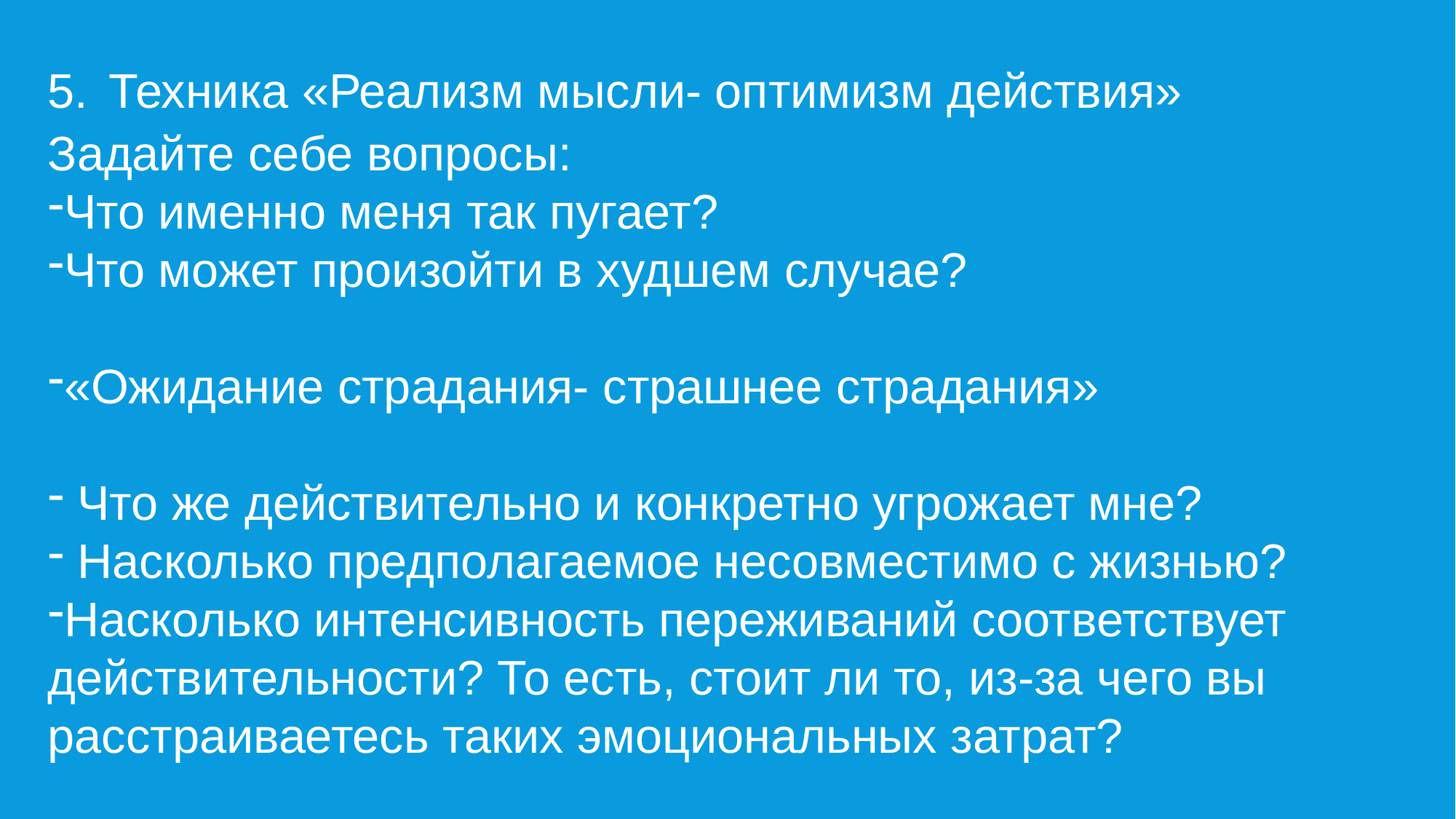

5. Техника «Реализм мысли- оптимизм действия»
Задайте себе вопросы:
Что именно меня так пугает?
Что может произойти в худшем случае?

«Ожидание страдания- страшнее страдания»

 Что же действительно и конкретно угрожает мне?
 Насколько предполагаемое несовместимо с жизнью?
Насколько интенсивность переживаний соответствует действительности? То есть, стоит ли то, из-за чего вы расстраиваетесь таких эмоциональных затрат?